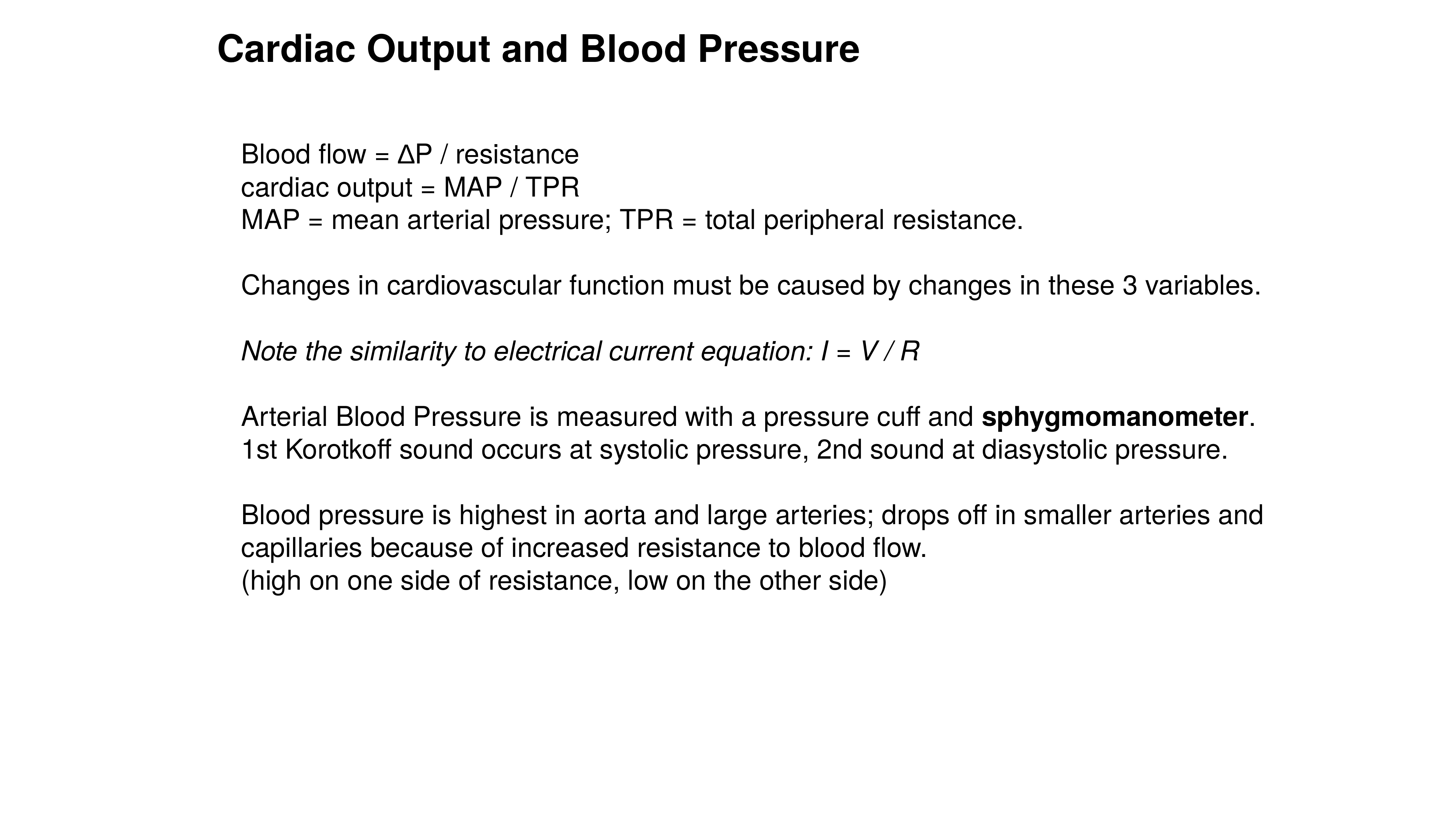

Cardiac Output and Blood Pressure
Blood flow = ∆P / resistance
cardiac output = MAP / TPR
MAP = mean arterial pressure; TPR = total peripheral resistance.

Changes in cardiovascular function must be caused by changes in these 3 variables.

Note the similarity to electrical current equation: I = V / R

Arterial Blood Pressure is measured with a pressure cuff and sphygmomanometer.
1st Korotkoff sound occurs at systolic pressure, 2nd sound at diasystolic pressure.

Blood pressure is highest in aorta and large arteries; drops off in smaller arteries and capillaries because of increased resistance to blood flow.
(high on one side of resistance, low on the other side)